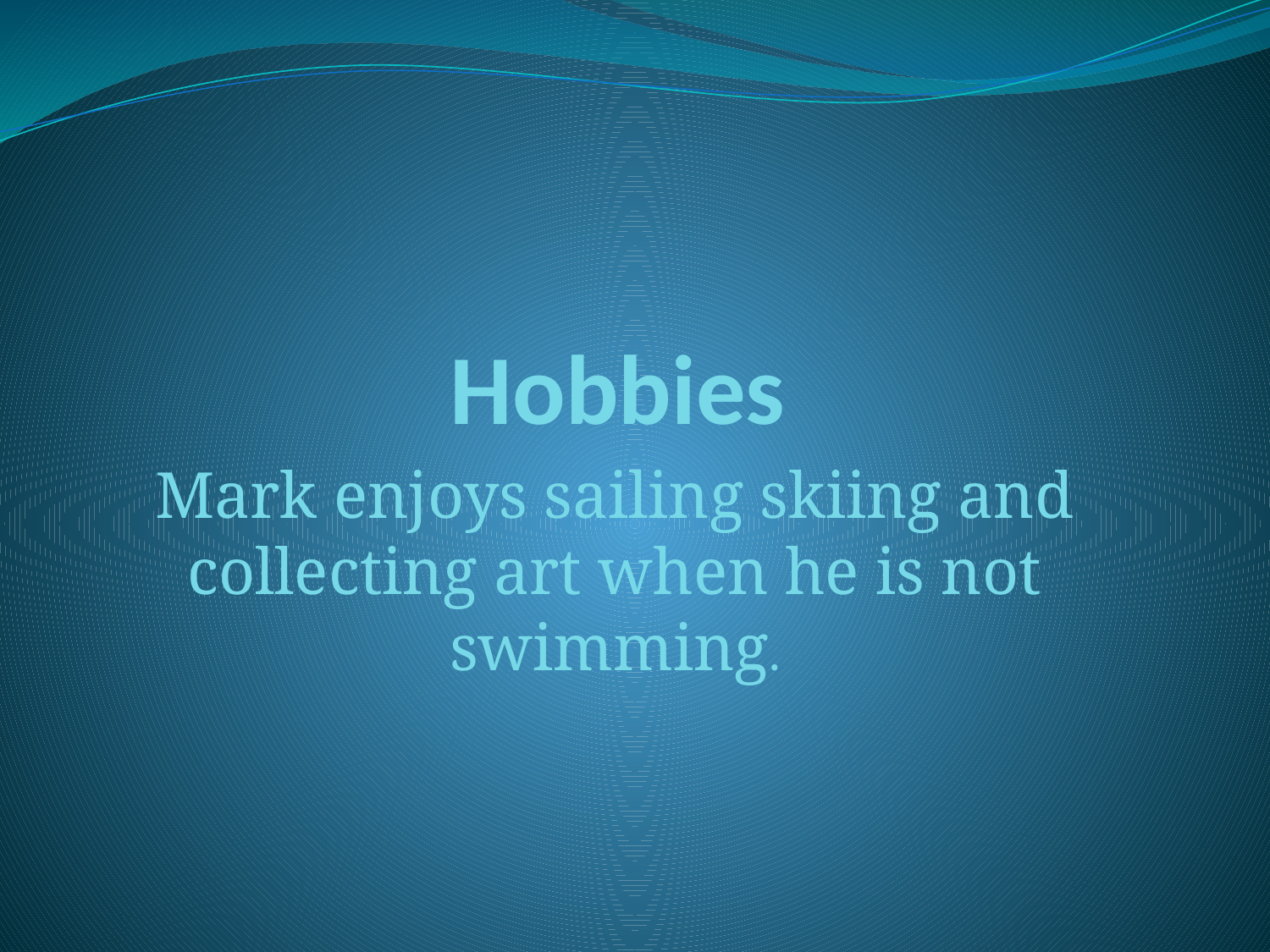

# Hobbies
Mark enjoys sailing skiing and collecting art when he is not swimming.